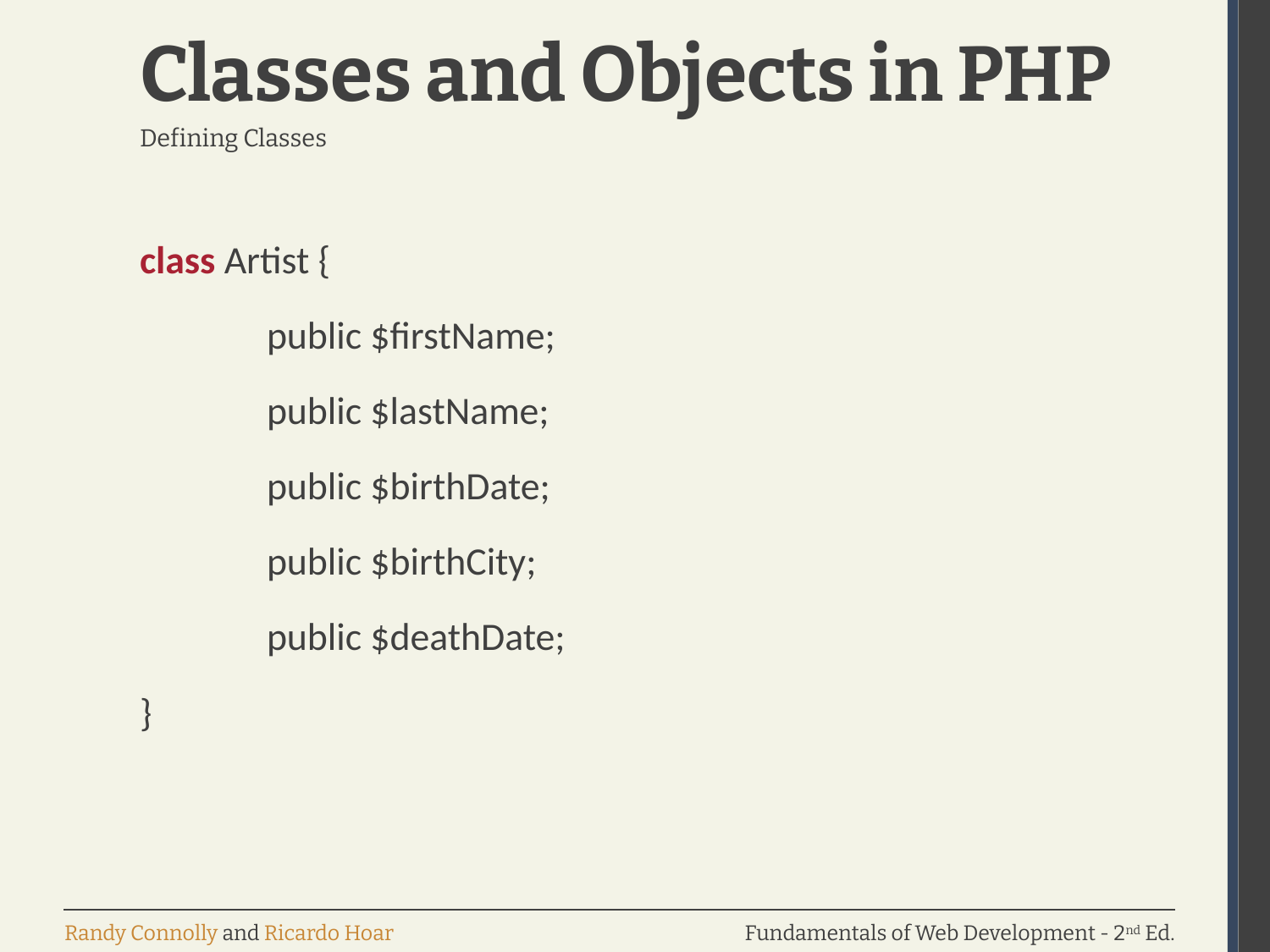

# Classes and Objects in PHP
Defining Classes
class Artist {
	public $firstName;
	public $lastName;
	public $birthDate;
	public $birthCity;
	public $deathDate;
}